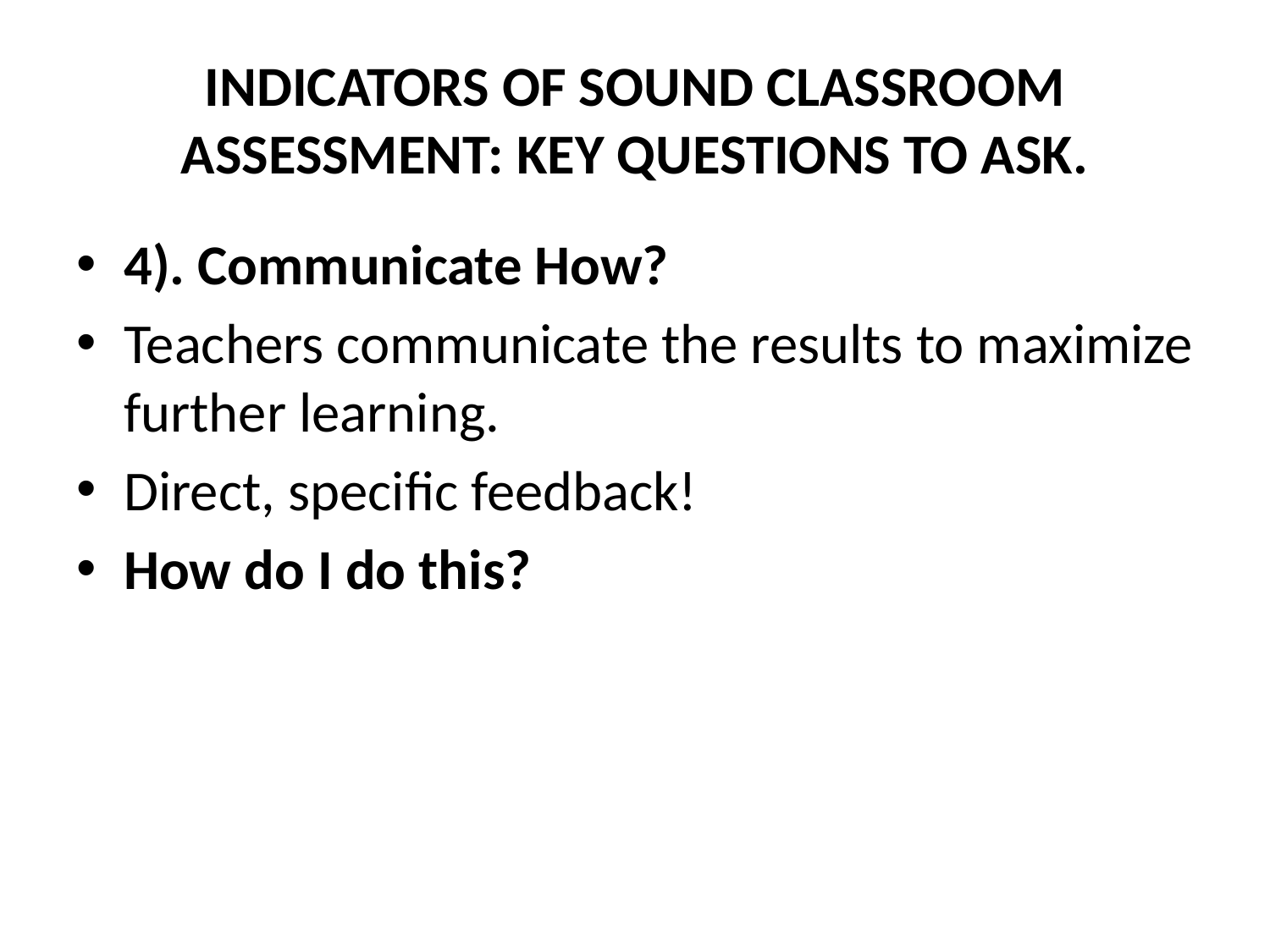

# INDICATORS OF SOUND CLASSROOM ASSESSMENT: KEY QUESTIONS TO ASK.
4). Communicate How?
Teachers communicate the results to maximize further learning.
Direct, specific feedback!
How do I do this?